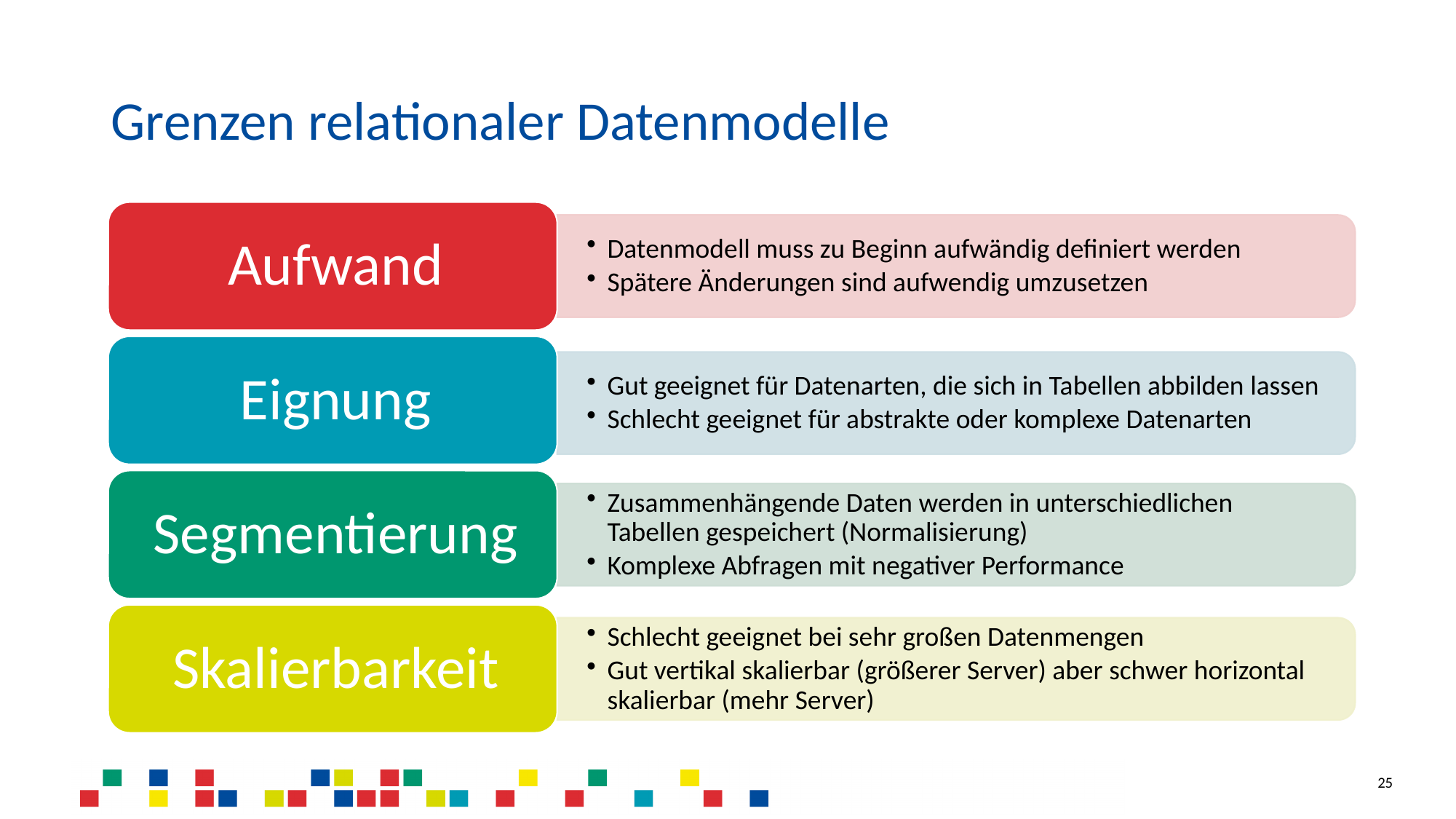

# Grenzen relationaler Datenmodelle
Datenmodell muss zu Beginn aufwändig definiert werden
Spätere Änderungen sind aufwendig umzusetzen
Aufwand
Gut geeignet für Datenarten, die sich in Tabellen abbilden lassen
Schlecht geeignet für abstrakte oder komplexe Datenarten
Eignung
Zusammenhängende Daten werden in unterschiedlichen Tabellen gespeichert (Normalisierung)
Komplexe Abfragen mit negativer Performance
Segmentierung
Schlecht geeignet bei sehr großen Datenmengen
Gut vertikal skalierbar (größerer Server) aber schwer horizontal skalierbar (mehr Server)
Skalierbarkeit
25